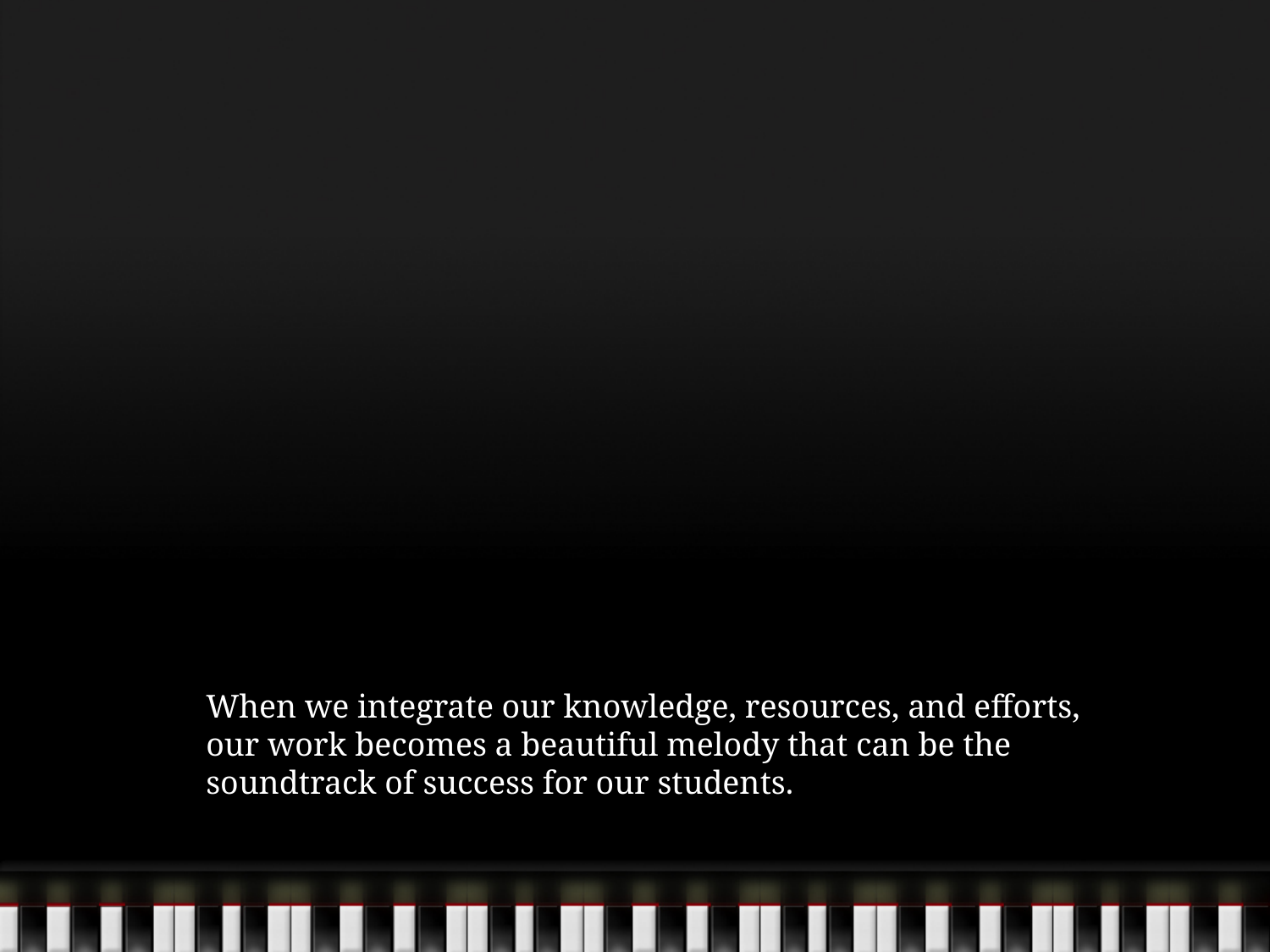

When we integrate our knowledge, resources, and efforts, our work becomes a beautiful melody that can be the soundtrack of success for our students.